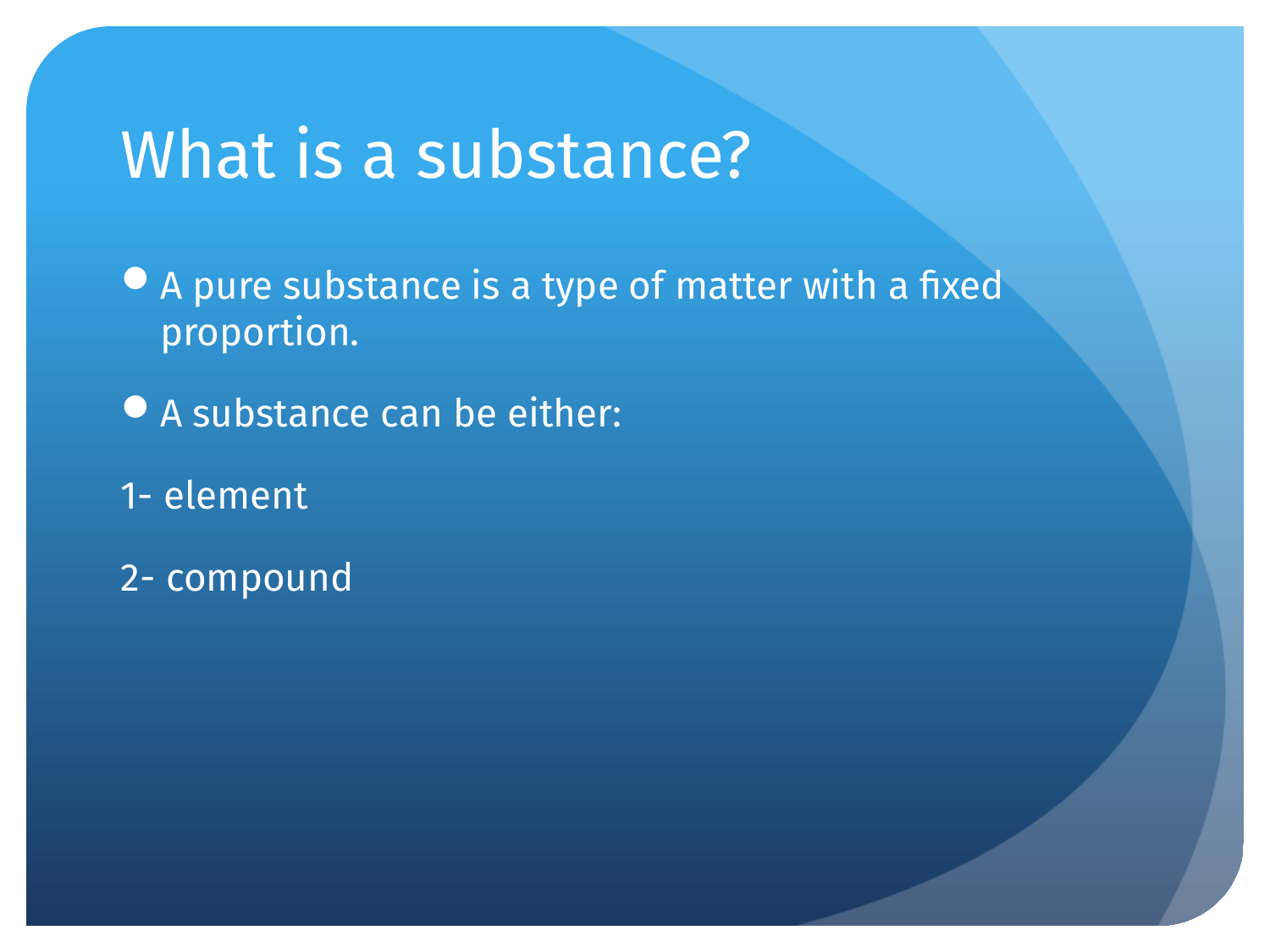

# What is a substance?
A pure substance is a type of matter with a fixed proportion.
A substance can be either:
1- element
2- compound